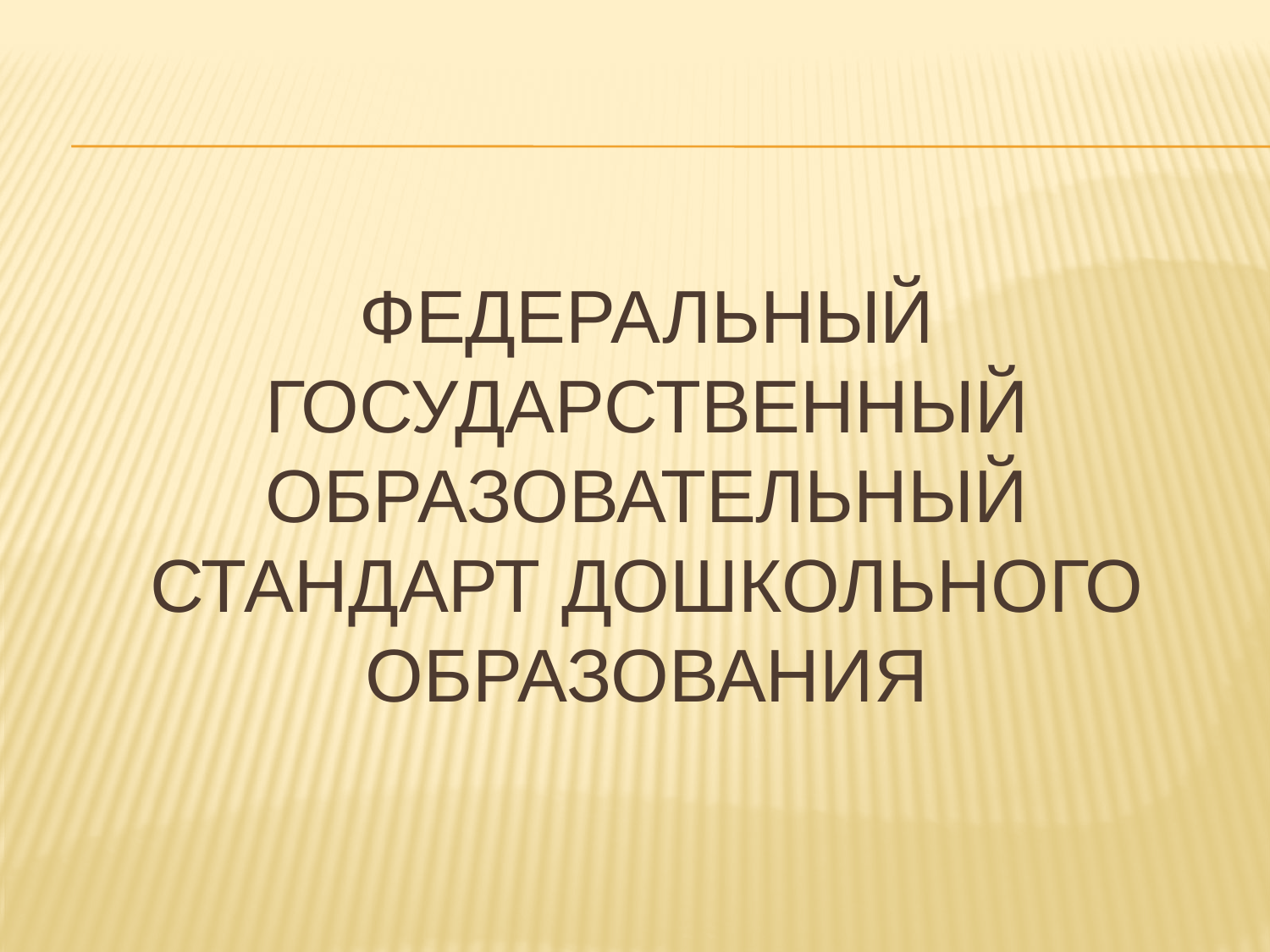

# Федеральный Государственный Образовательный Стандарт дошкольного образования